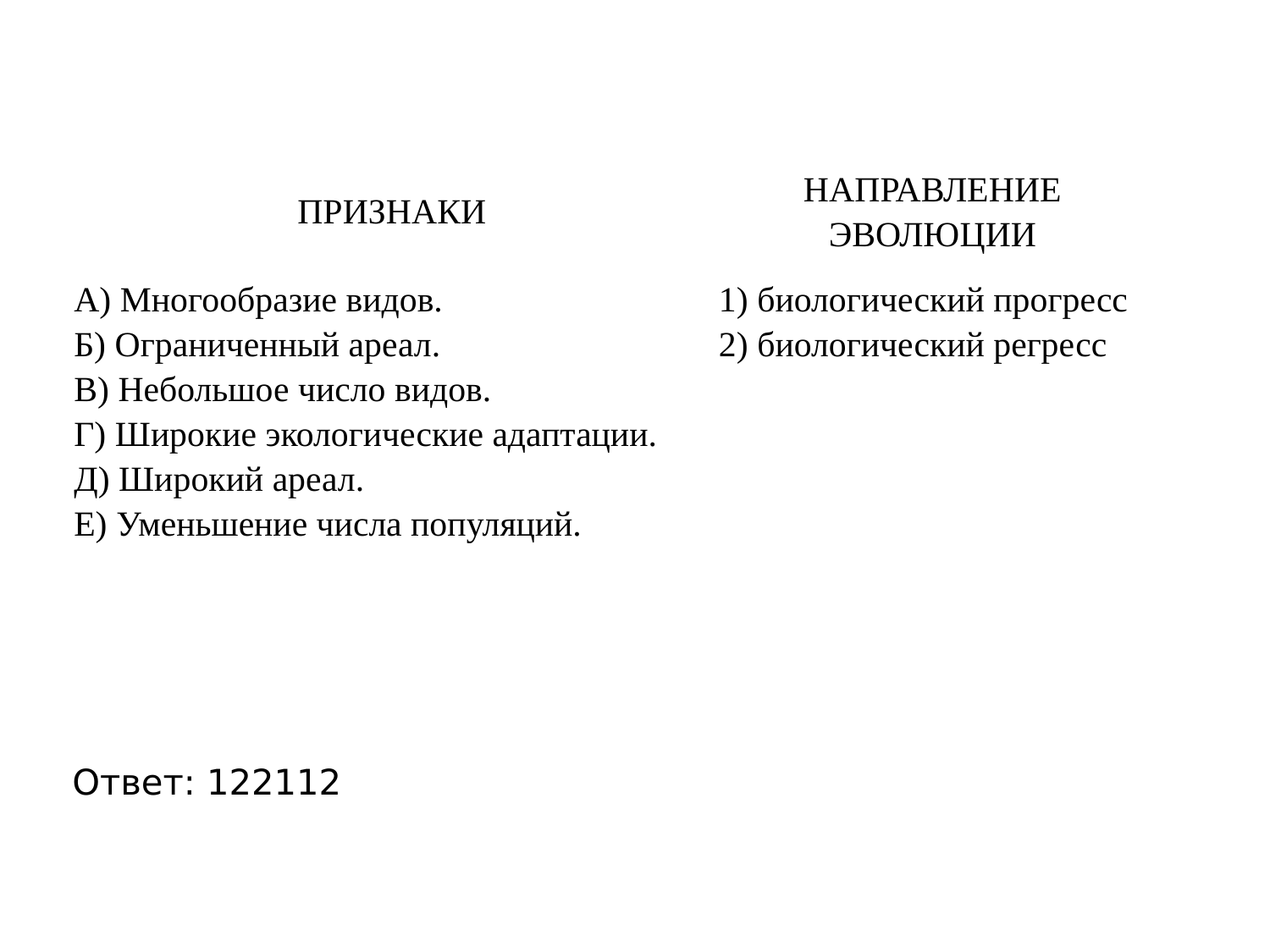

| ПРИЗНАКИ | НАПРАВЛЕНИЕ ЭВОЛЮЦИИ |
| --- | --- |
| А) Многообразие видов. Б) Ограниченный ареал. В) Небольшое число видов. Г) Широкие экологические адаптации. Д) Широкий ареал. Е) Уменьшение числа популяций. | 1) биологический прогресс 2) биологический регресс |
Ответ: 122112